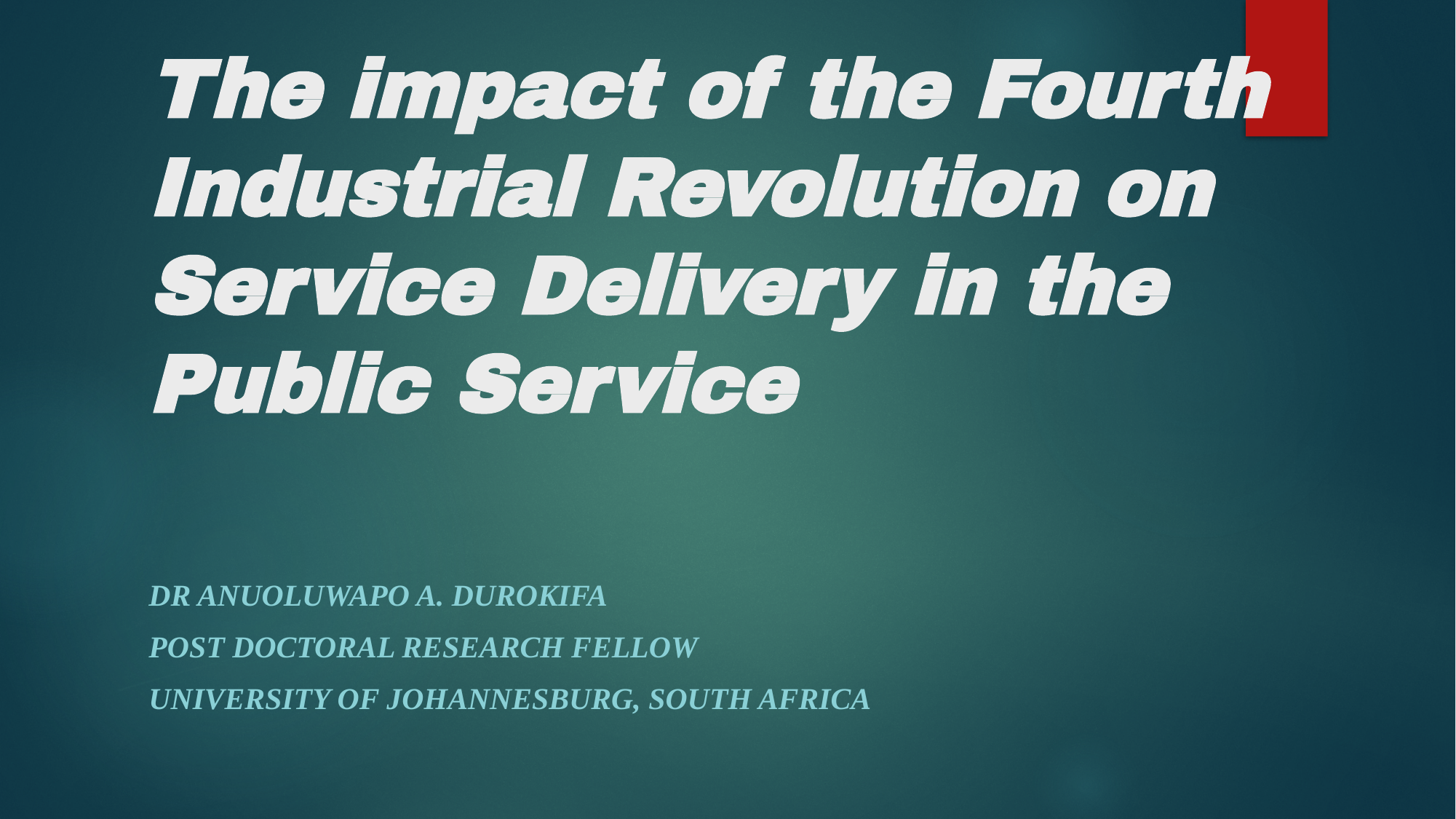

# The impact of the Fourth Industrial Revolution on Service Delivery in the Public Service
Dr ANUOLUWAPO A. DUROKIFA
Post doctoral research fellow
University of Johannesburg, SOUTH AFrICA